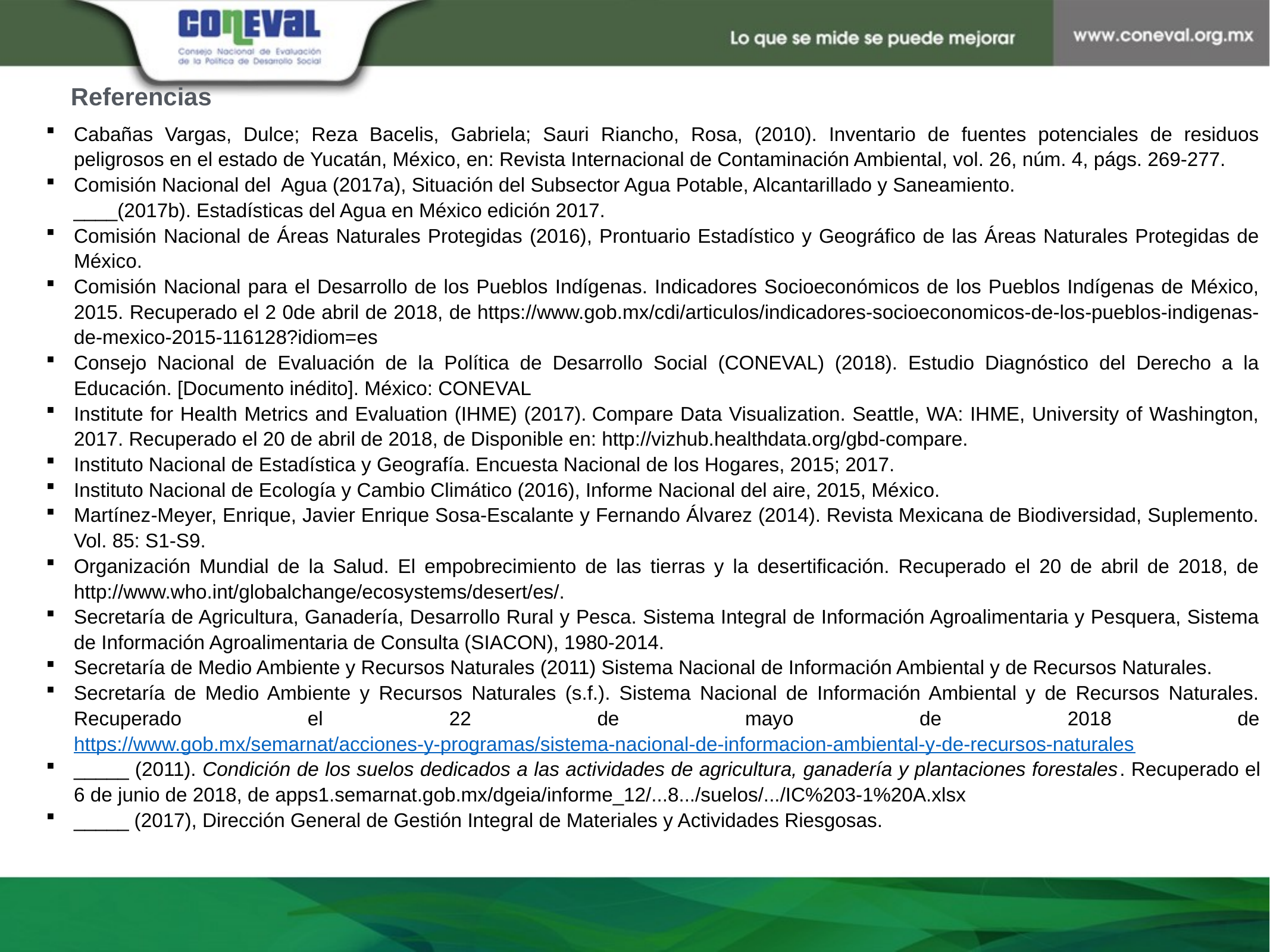

Referencias
Cabañas Vargas, Dulce; Reza Bacelis, Gabriela; Sauri Riancho, Rosa, (2010). Inventario de fuentes potenciales de residuos peligrosos en el estado de Yucatán, México, en: Revista Internacional de Contaminación Ambiental, vol. 26, núm. 4, págs. 269-277.
Comisión Nacional del  Agua (2017a), Situación del Subsector Agua Potable, Alcantarillado y Saneamiento.
     ____(2017b). Estadísticas del Agua en México edición 2017.
Comisión Nacional de Áreas Naturales Protegidas (2016), Prontuario Estadístico y Geográfico de las Áreas Naturales Protegidas de México.
Comisión Nacional para el Desarrollo de los Pueblos Indígenas. Indicadores Socioeconómicos de los Pueblos Indígenas de México, 2015. Recuperado el 2 0de abril de 2018, de https://www.gob.mx/cdi/articulos/indicadores-socioeconomicos-de-los-pueblos-indigenas-de-mexico-2015-116128?idiom=es
Consejo Nacional de Evaluación de la Política de Desarrollo Social (CONEVAL) (2018). Estudio Diagnóstico del Derecho a la Educación. [Documento inédito]. México: CONEVAL
Institute for Health Metrics and Evaluation (IHME) (2017). Compare Data Visualization. Seattle, WA: IHME, University of Washington, 2017. Recuperado el 20 de abril de 2018, de Disponible en: http://vizhub.healthdata.org/gbd-compare.
Instituto Nacional de Estadística y Geografía. Encuesta Nacional de los Hogares, 2015; 2017.
Instituto Nacional de Ecología y Cambio Climático (2016), Informe Nacional del aire, 2015, México.
Martínez-Meyer, Enrique, Javier Enrique Sosa-Escalante y Fernando Álvarez (2014). Revista Mexicana de Biodiversidad, Suplemento. Vol. 85: S1-S9.
Organización Mundial de la Salud. El empobrecimiento de las tierras y la desertificación. Recuperado el 20 de abril de 2018, de http://www.who.int/globalchange/ecosystems/desert/es/.
Secretaría de Agricultura, Ganadería, Desarrollo Rural y Pesca. Sistema Integral de Información Agroalimentaria y Pesquera, Sistema de Información Agroalimentaria de Consulta (SIACON), 1980-2014.
Secretaría de Medio Ambiente y Recursos Naturales (2011) Sistema Nacional de Información Ambiental y de Recursos Naturales.
Secretaría de Medio Ambiente y Recursos Naturales (s.f.). Sistema Nacional de Información Ambiental y de Recursos Naturales. Recuperado el 22 de mayo de 2018 de https://www.gob.mx/semarnat/acciones-y-programas/sistema-nacional-de-informacion-ambiental-y-de-recursos-naturales
_____ (2011). Condición de los suelos dedicados a las actividades de agricultura, ganadería y plantaciones forestales. Recuperado el 6 de junio de 2018, de apps1.semarnat.gob.mx/dgeia/informe_12/...8.../suelos/.../IC%203-1%20A.xlsx
_____ (2017), Dirección General de Gestión Integral de Materiales y Actividades Riesgosas.